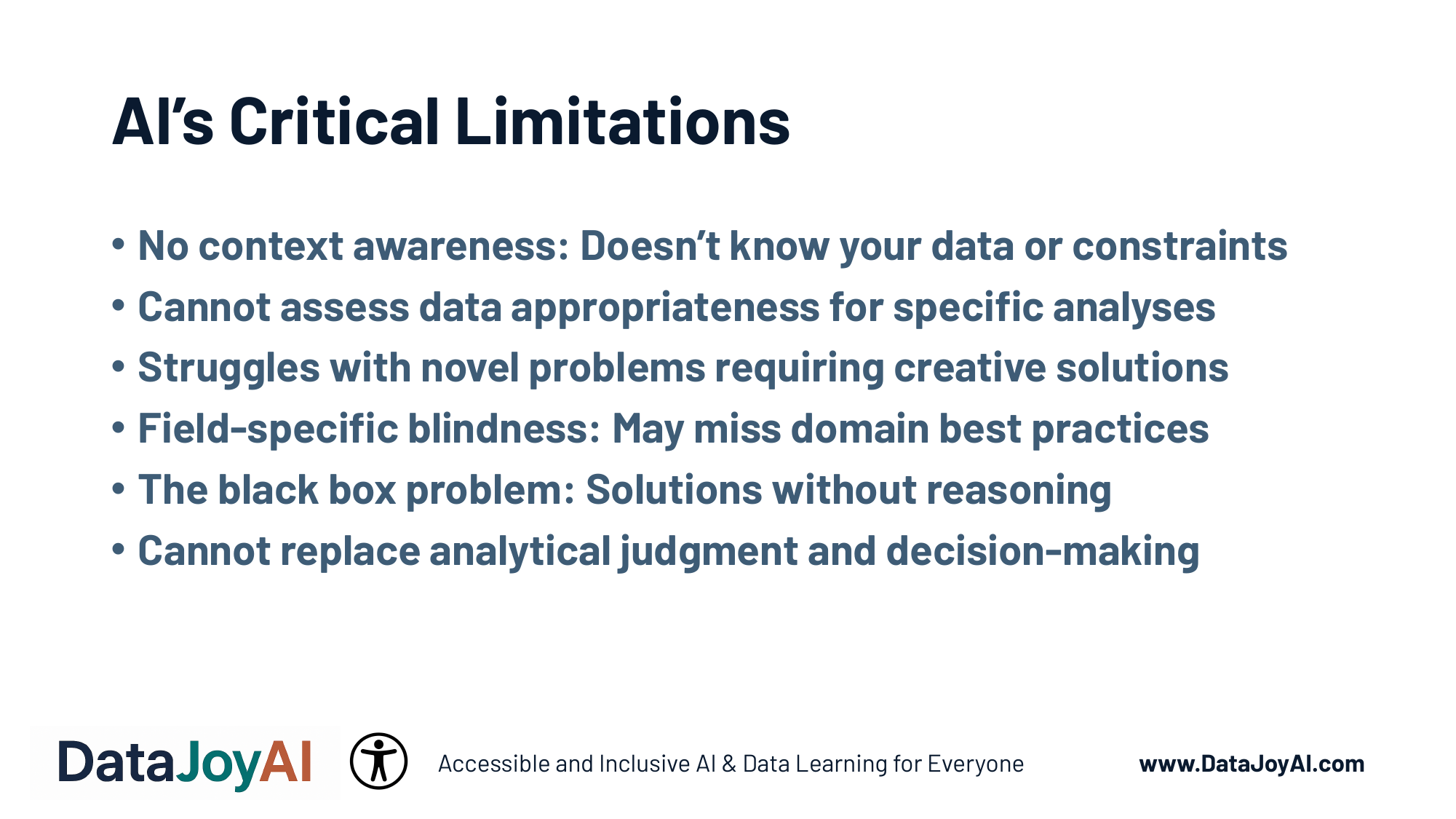

# AI’s Critical Limitations
No context awareness: Doesn’t know your data or constraints
Cannot assess data appropriateness for specific analyses
Struggles with novel problems requiring creative solutions
Field-specific blindness: May miss domain best practices
The black box problem: Solutions without reasoning
Cannot replace analytical judgment and decision-making